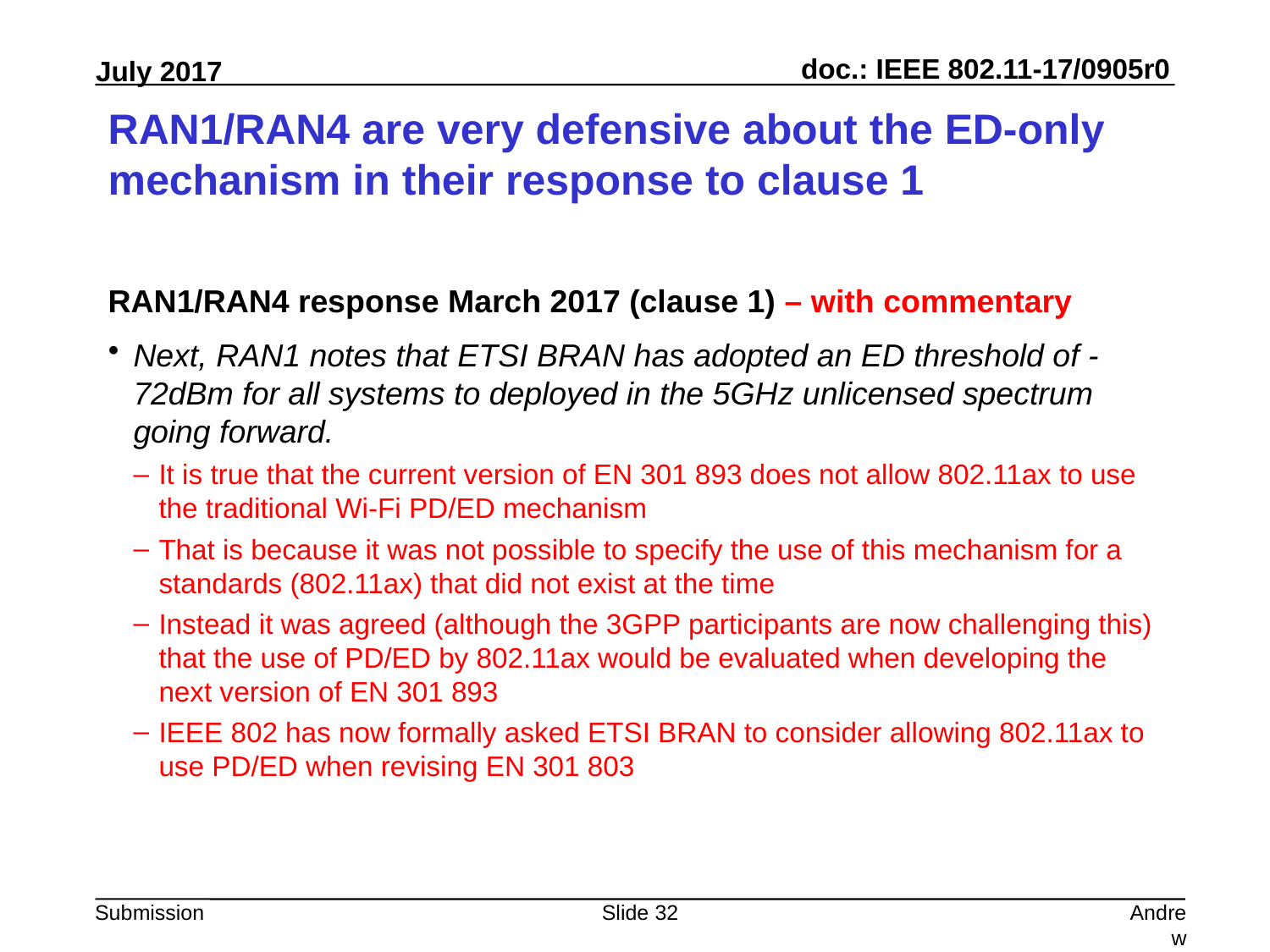

# RAN1/RAN4 are very defensive about the ED-only mechanism in their response to clause 1
RAN1/RAN4 response March 2017 (clause 1) – with commentary
Next, RAN1 notes that ETSI BRAN has adopted an ED threshold of -72dBm for all systems to deployed in the 5GHz unlicensed spectrum going forward.
It is true that the current version of EN 301 893 does not allow 802.11ax to use the traditional Wi-Fi PD/ED mechanism
That is because it was not possible to specify the use of this mechanism for a standards (802.11ax) that did not exist at the time
Instead it was agreed (although the 3GPP participants are now challenging this) that the use of PD/ED by 802.11ax would be evaluated when developing the next version of EN 301 893
IEEE 802 has now formally asked ETSI BRAN to consider allowing 802.11ax to use PD/ED when revising EN 301 803
Slide 32
Andrew Myles, Cisco